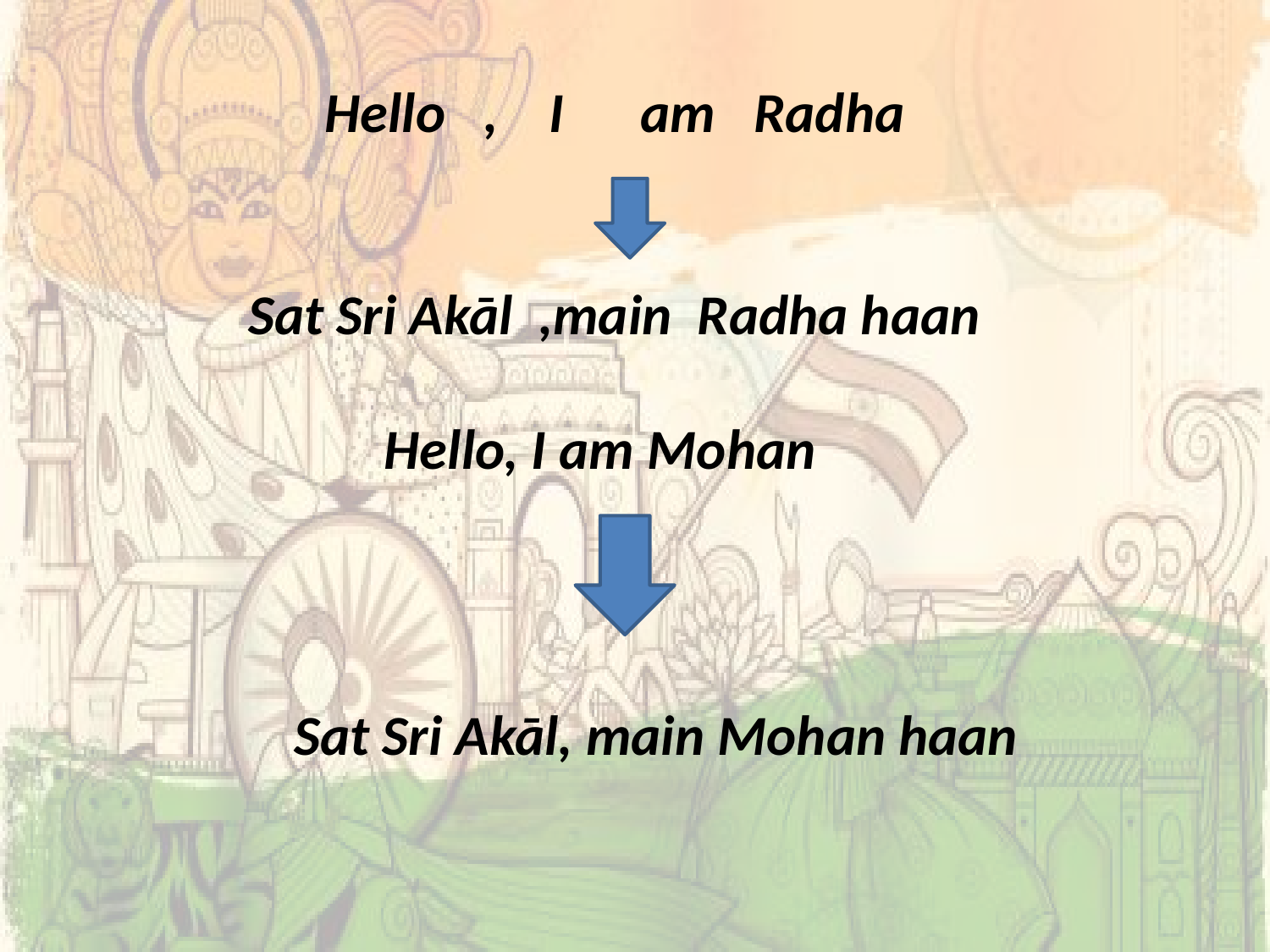

Hello   ,    I      am   Radha

Sat Sri Akāl  ,main  Radha haan

Hello, I am Mohan

     Sat Sri Akāl, main Mohan haan